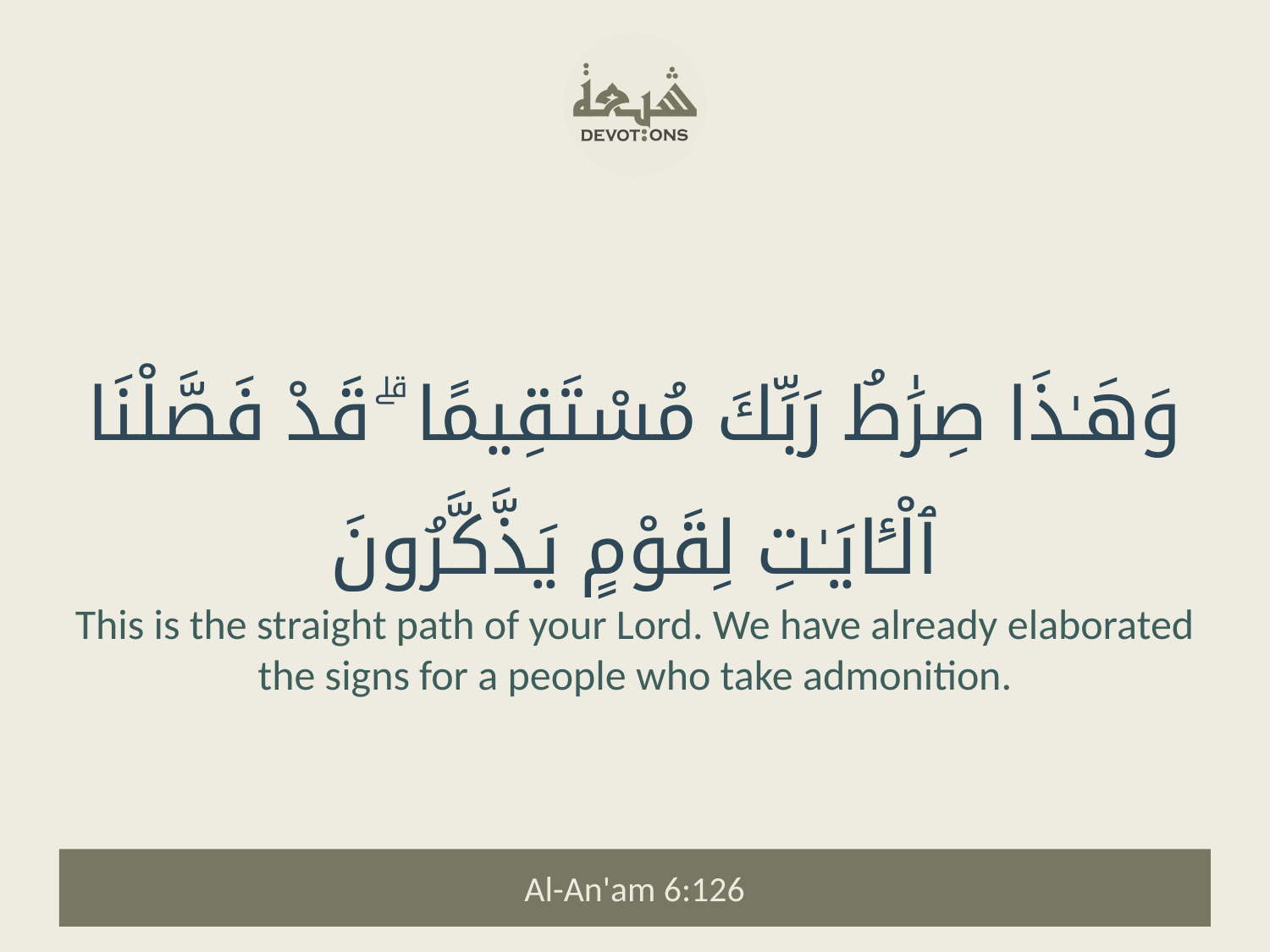

وَهَـٰذَا صِرَٰطُ رَبِّكَ مُسْتَقِيمًا ۗ قَدْ فَصَّلْنَا ٱلْـَٔايَـٰتِ لِقَوْمٍ يَذَّكَّرُونَ
This is the straight path of your Lord. We have already elaborated the signs for a people who take admonition.
Al-An'am 6:126